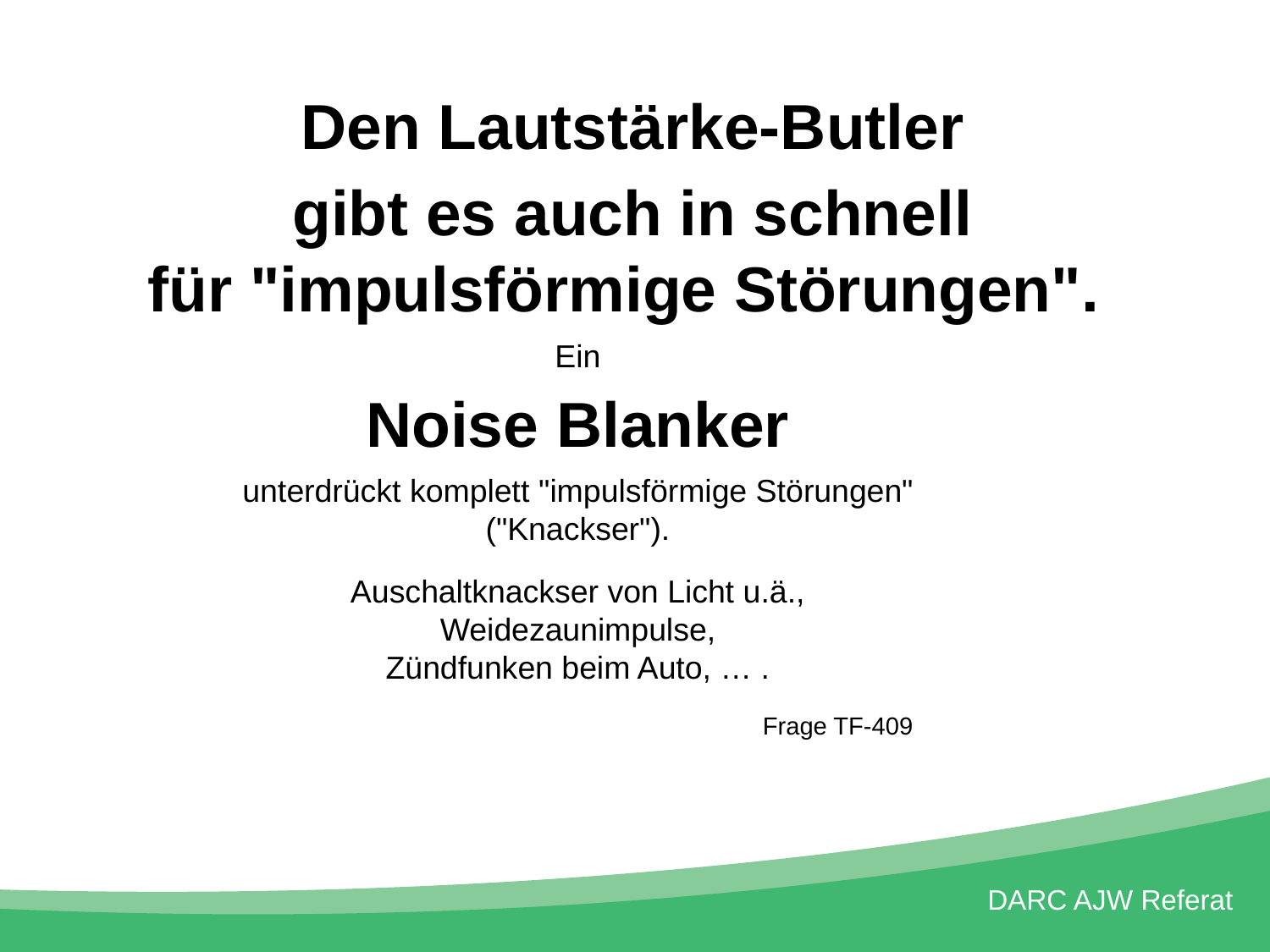

Den Lautstärke-Butler
gibt es auch in schnell
für "impulsförmige Störungen".
Ein
Noise Blanker
unterdrückt komplett "impulsförmige Störungen"
("Knackser").
Auschaltknackser von Licht u.ä.,
Weidezaunimpulse,
Zündfunken beim Auto, … .
Frage TF-409